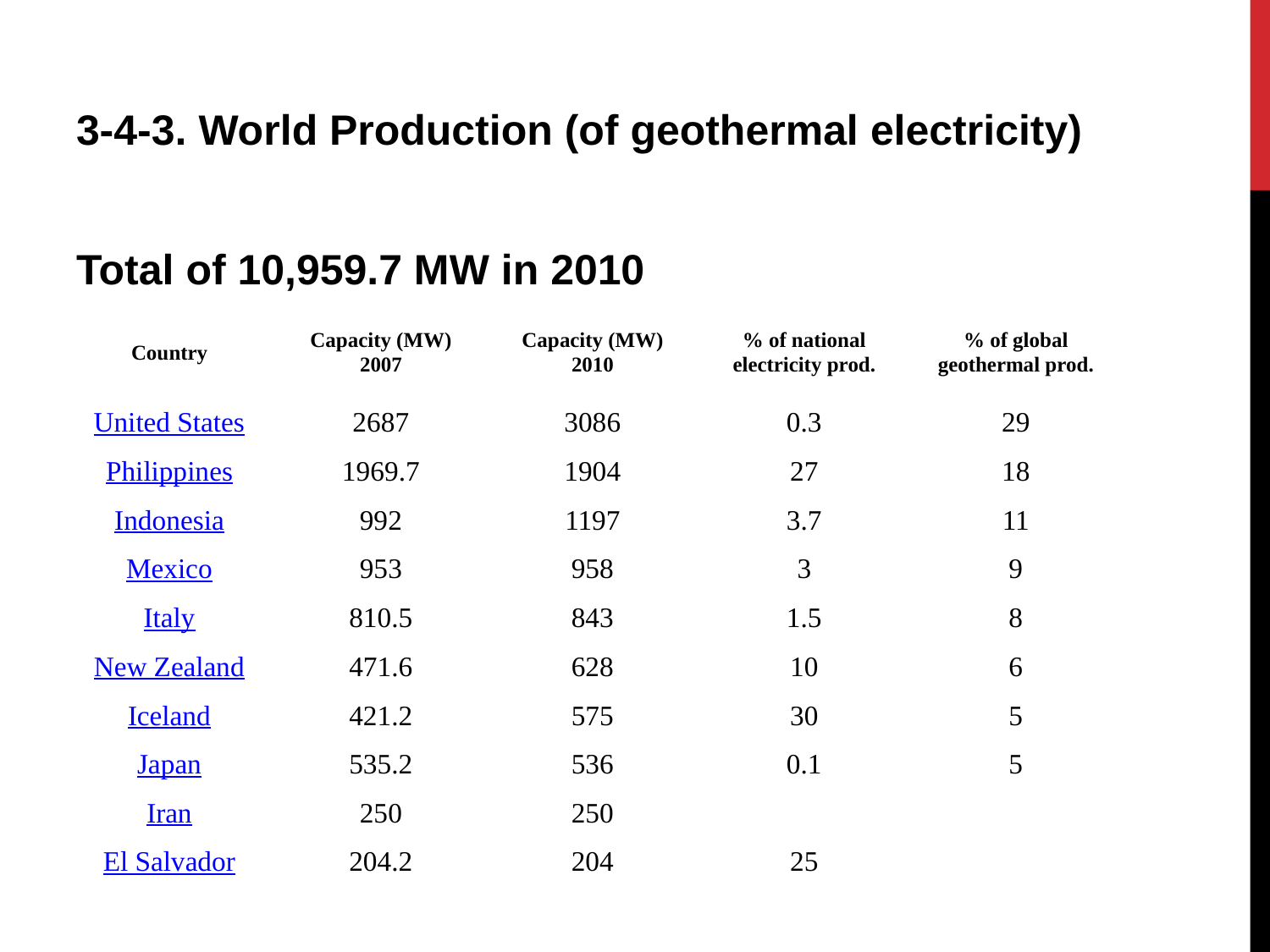

3-4-3. World Production (of geothermal electricity)

Total of 10,959.7 MW in 2010

| Country | Capacity (MW) 2007 | Capacity (MW) 2010 | % of national electricity prod. | % of global geothermal prod. |
| --- | --- | --- | --- | --- |
| United States | 2687 | 3086 | 0.3 | 29 |
| Philippines | 1969.7 | 1904 | 27 | 18 |
| Indonesia | 992 | 1197 | 3.7 | 11 |
| Mexico | 953 | 958 | 3 | 9 |
| Italy | 810.5 | 843 | 1.5 | 8 |
| New Zealand | 471.6 | 628 | 10 | 6 |
| Iceland | 421.2 | 575 | 30 | 5 |
| Japan | 535.2 | 536 | 0.1 | 5 |
| Iran | 250 | 250 |  |  |
| El Salvador | 204.2 | 204 | 25 |  |